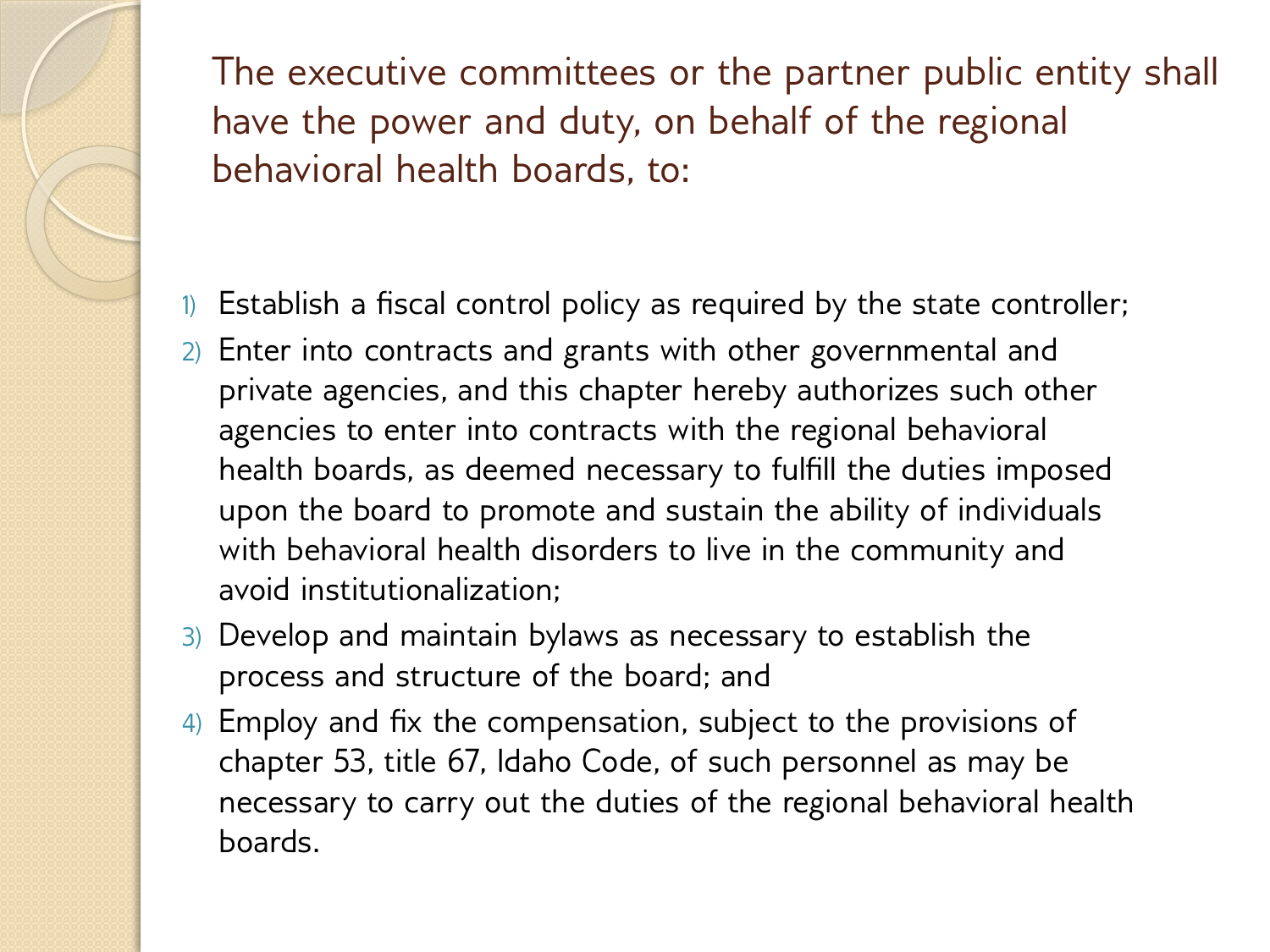

# The executive committees or the partner public entity shall have the power and duty, on behalf of the regional behavioral health boards, to:
Establish a fiscal control policy as required by the state controller;
Enter into contracts and grants with other governmental and private agencies, and this chapter hereby authorizes such other agencies to enter into contracts with the regional behavioral health boards, as deemed necessary to fulfill the duties imposed upon the board to promote and sustain the ability of individuals with behavioral health disorders to live in the community and avoid institutionalization;
Develop and maintain bylaws as necessary to establish the process and structure of the board; and
Employ and fix the compensation, subject to the provisions of chapter 53, title 67, Idaho Code, of such personnel as may be necessary to carry out the duties of the regional behavioral health boards.